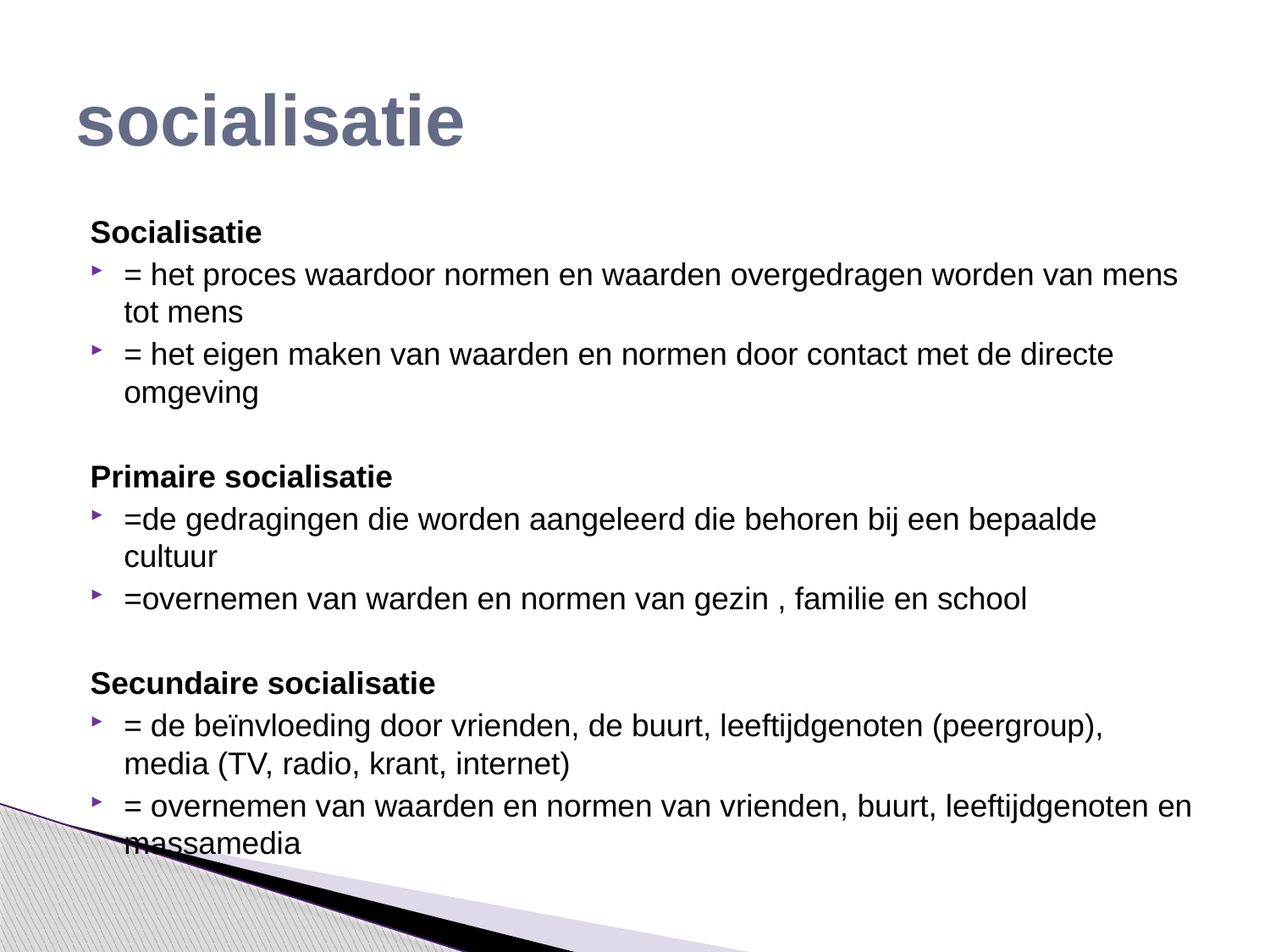

# socialisatie
Socialisatie
= het proces waardoor normen en waarden overgedragen worden van mens tot mens
= het eigen maken van waarden en normen door contact met de directe omgeving

Primaire socialisatie
=de gedragingen die worden aangeleerd die behoren bij een bepaalde cultuur
=overnemen van warden en normen van gezin , familie en school

Secundaire socialisatie
= de beïnvloeding door vrienden, de buurt, leeftijdgenoten (peergroup), media (TV, radio, krant, internet)
= overnemen van waarden en normen van vrienden, buurt, leeftijdgenoten en massamedia